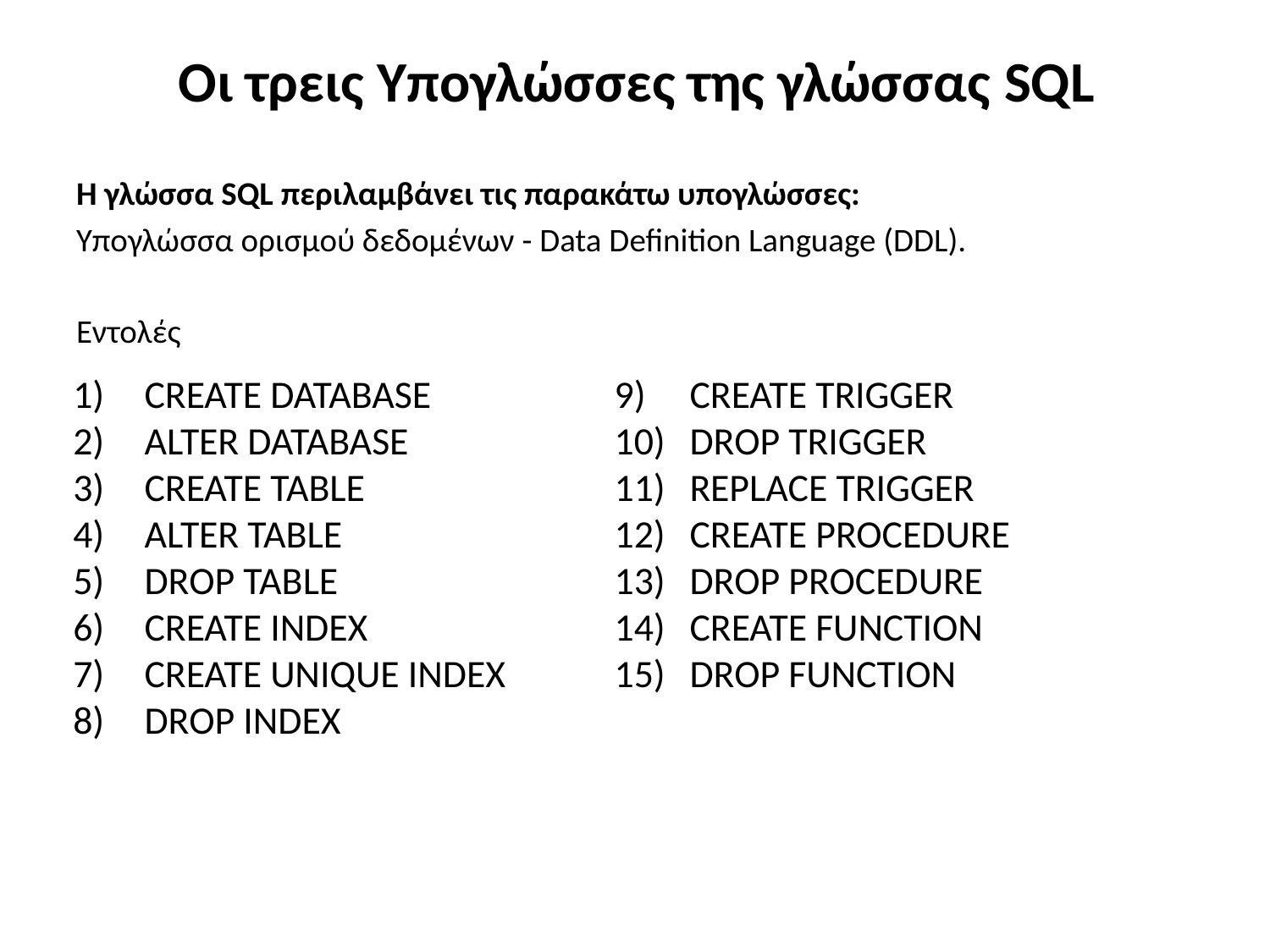

# Οι τρεις Υπογλώσσες της γλώσσας SQL
Η γλώσσα SQL περιλαμβάνει τις παρακάτω υπογλώσσες:
Υπογλώσσα ορισμού δεδομένων - Data Definition Language (DDL).

Εντολές

CREATE DATABASE
ALTER DATABASE
CREATE TABLE
ALTER TABLE
DROP TABLE
CREATE INDEX
CREATE UNIQUE INDEX
DROP INDEX

CREATE TRIGGER
DROP TRIGGER
REPLACE TRIGGER
CREATE PROCEDURE
DROP PROCEDURE
CREATE FUNCTION
DROP FUNCTION